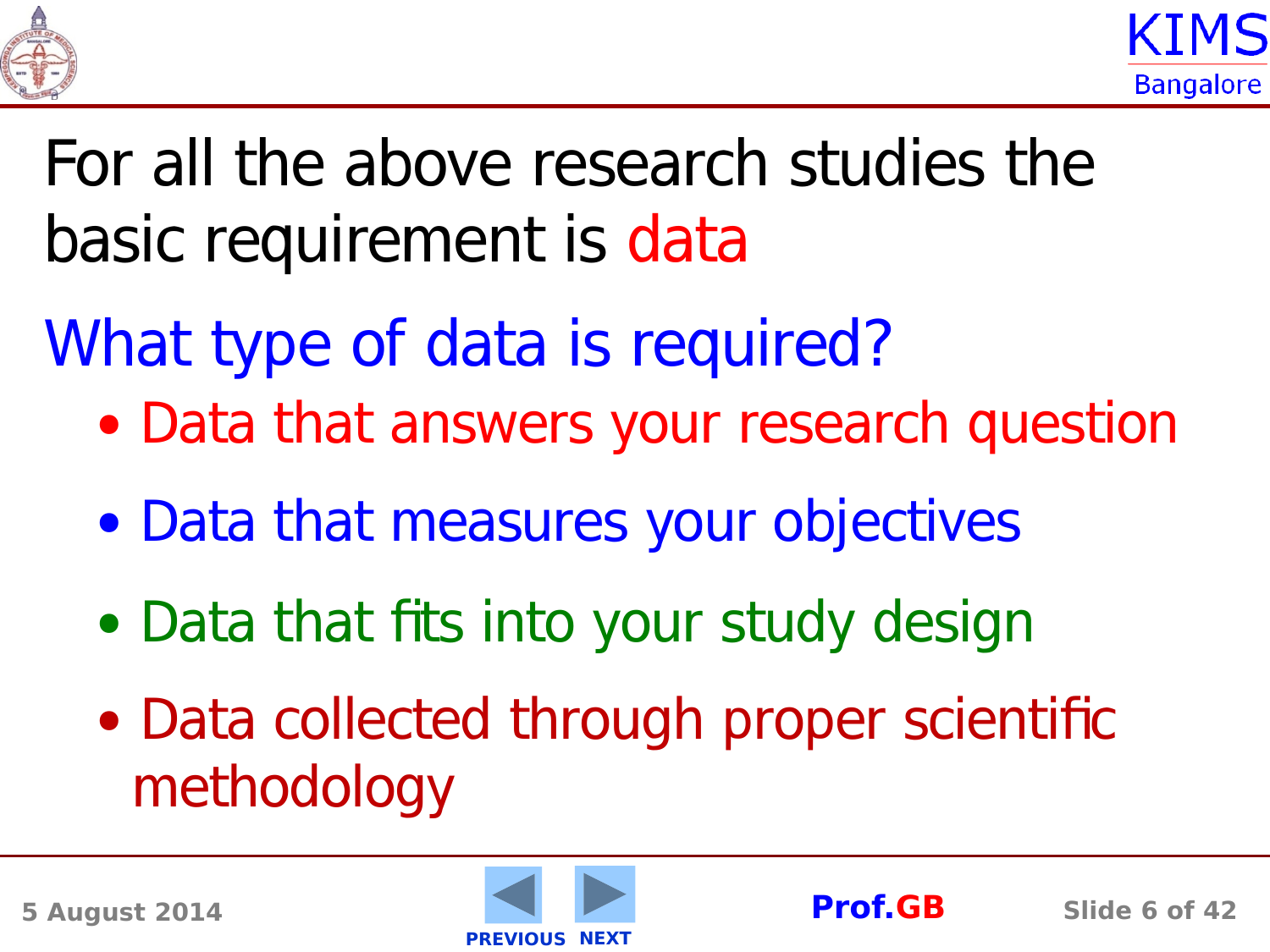

For all the above research studies the basic requirement is data
What type of data is required?
• Data that answers your research question
• Data that measures your objectives
• Data that fits into your study design
• Data collected through proper scientific
  methodology
5 August 2014